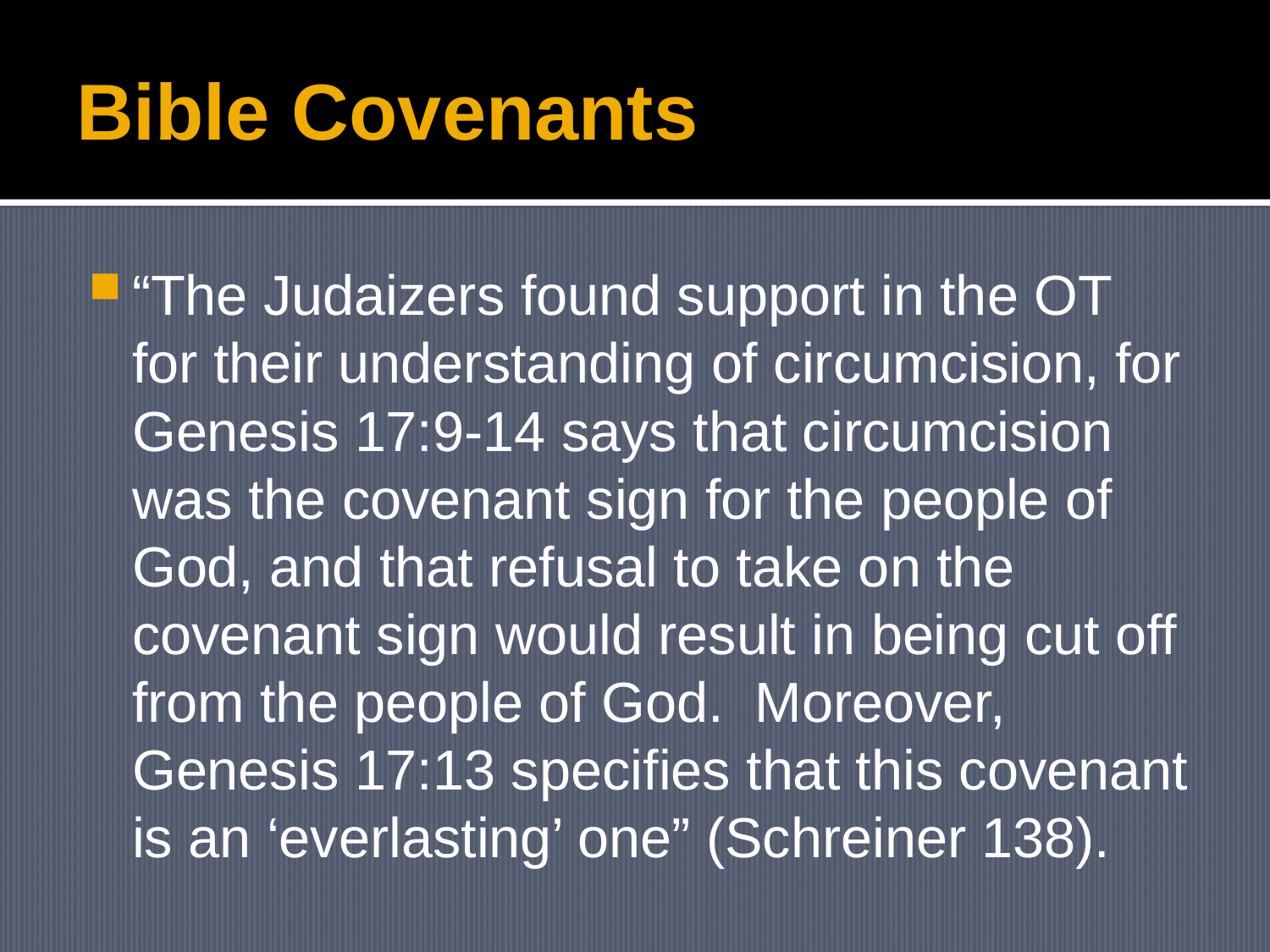

# Bible Covenants
“The Judaizers found support in the OT for their understanding of circumcision, for Genesis 17:9-14 says that circumcision was the covenant sign for the people of God, and that refusal to take on the covenant sign would result in being cut off from the people of God.  Moreover, Genesis 17:13 specifies that this covenant is an ‘everlasting’ one” (Schreiner 138).